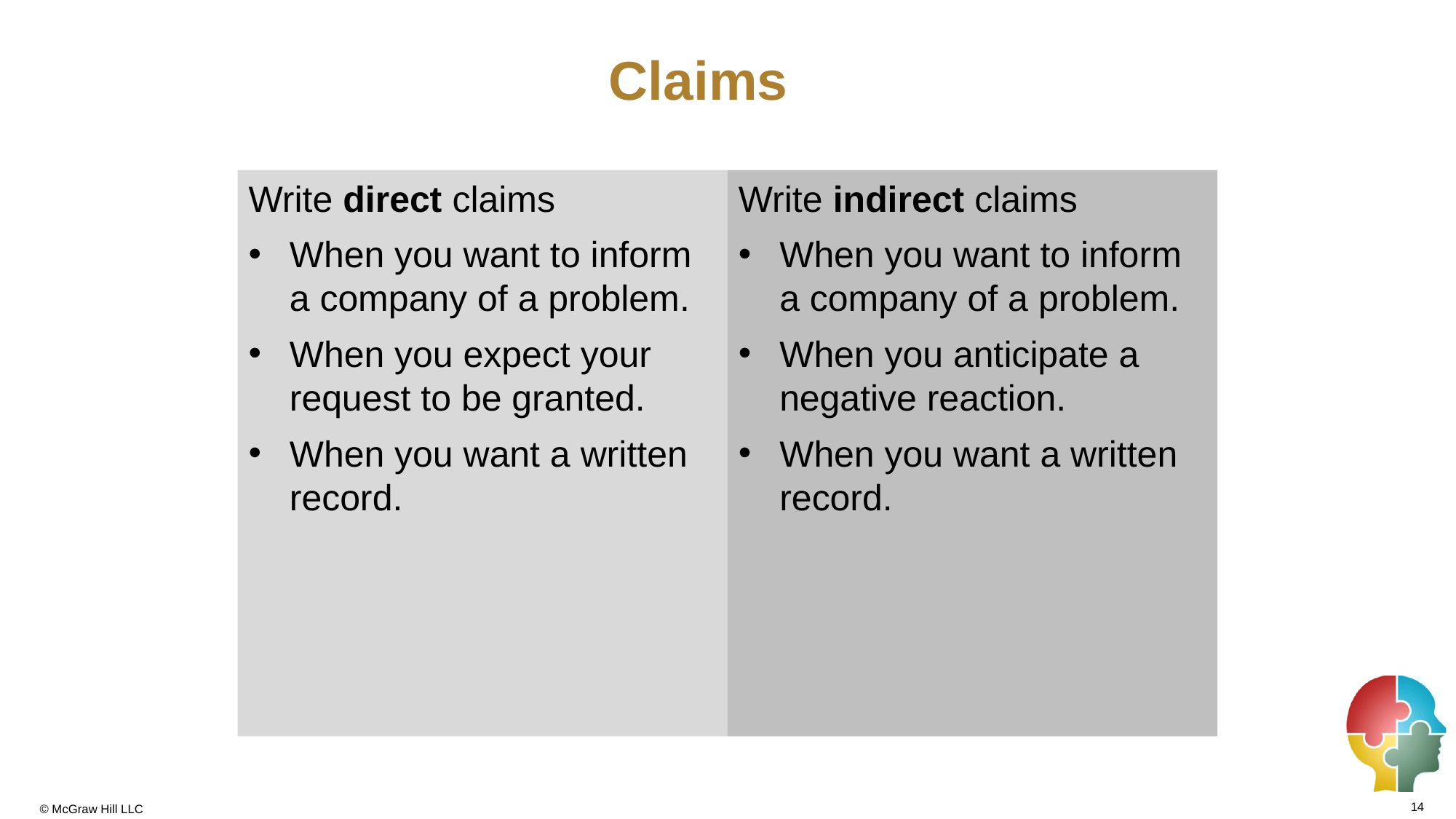

# Claims
Write direct claims
When you want to inform a company of a problem.
When you expect your request to be granted.
When you want a written record.
Write indirect claims
When you want to inform a company of a problem.
When you anticipate a negative reaction.
When you want a written record.
14